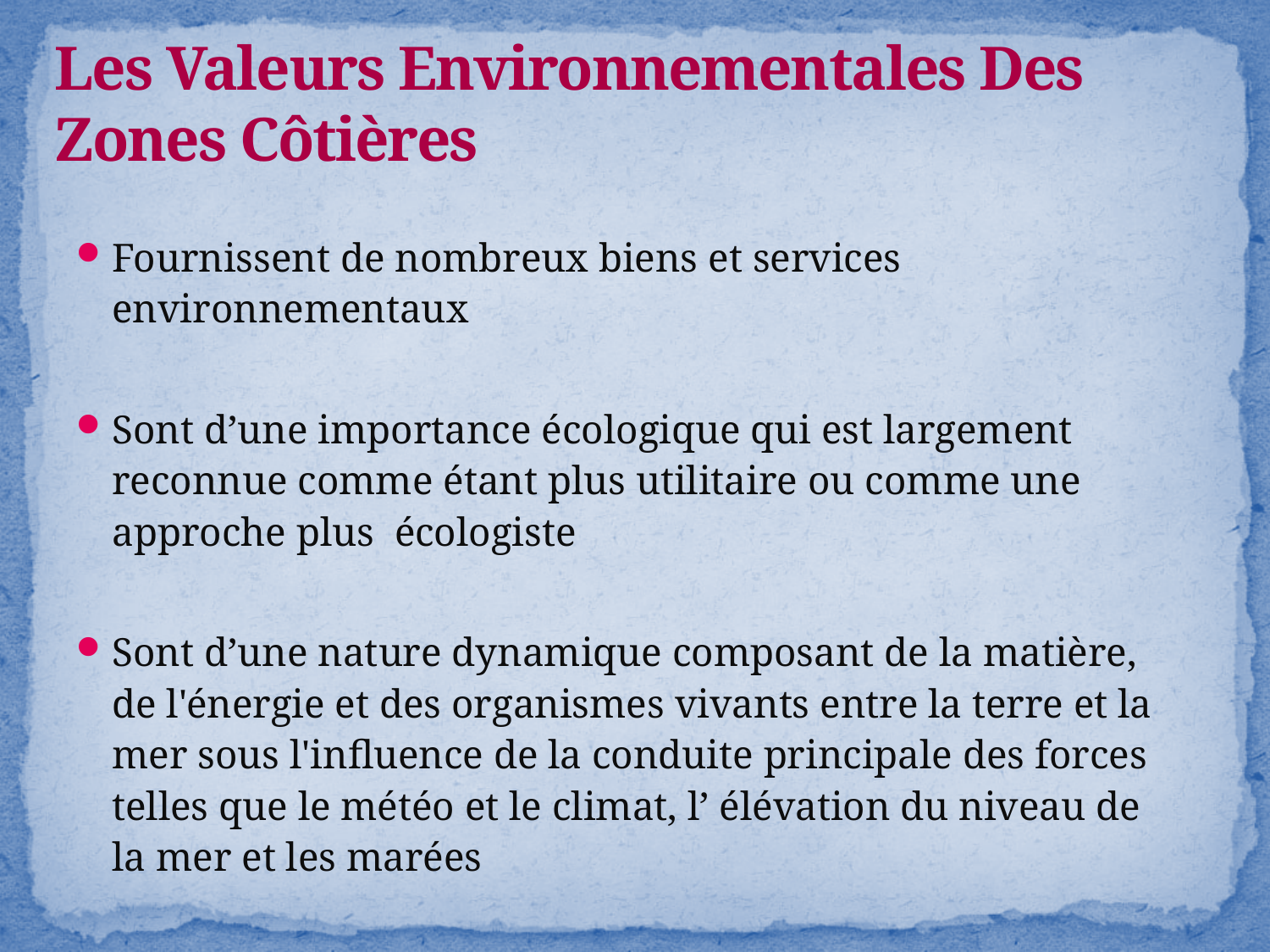

# Les Valeurs Environnementales Des Zones Côtières
Fournissent de nombreux biens et services environnementaux

Sont d’une importance écologique qui est largement reconnue comme étant plus utilitaire ou comme une approche plus  écologiste

Sont d’une nature dynamique composant de la matière, de l'énergie et des organismes vivants entre la terre et la mer sous l'influence de la conduite principale des forces telles que le météo et le climat, l’ élévation du niveau de la mer et les marées